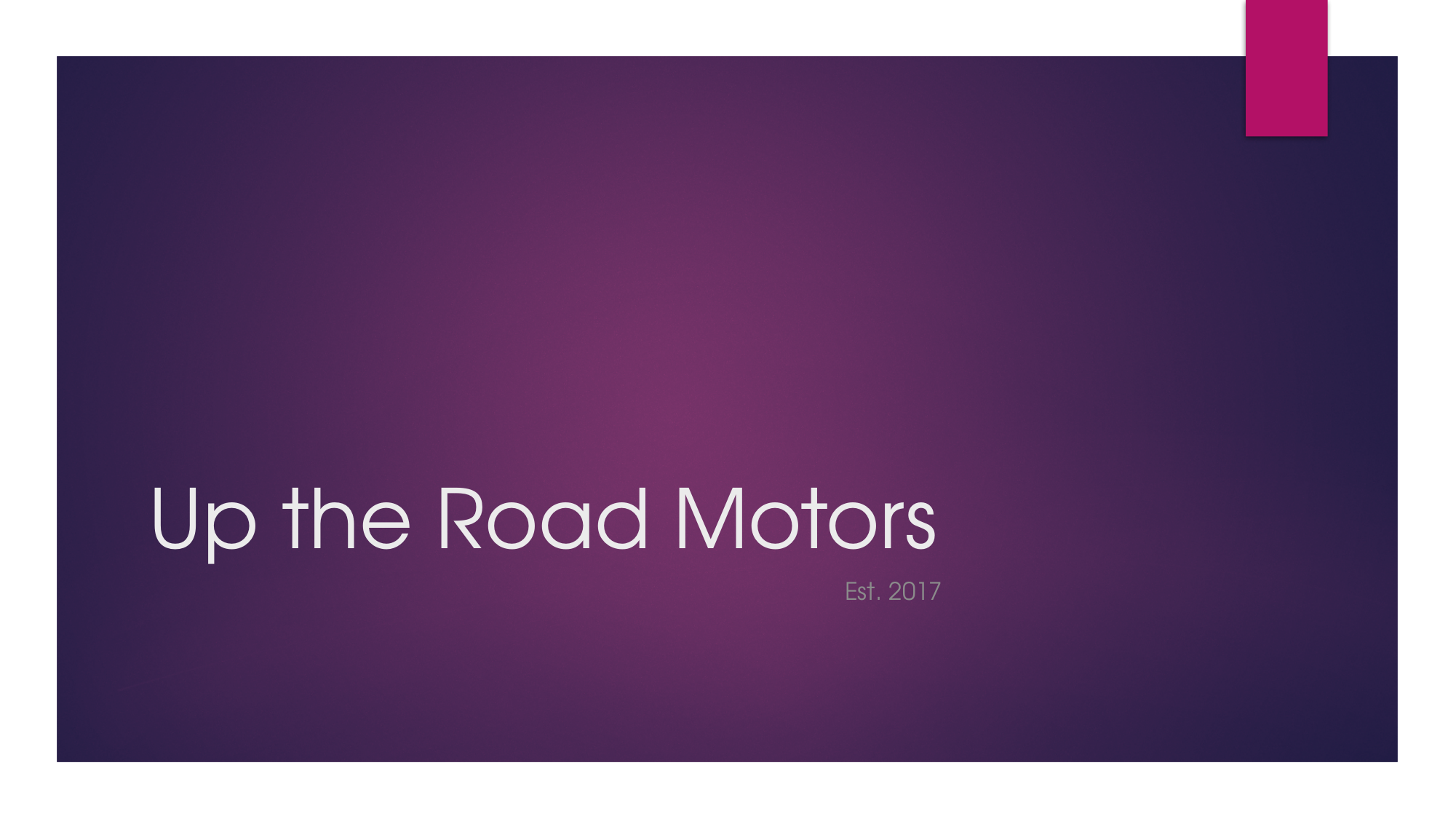

# Up the Road Motors
                                                            Est. 2017